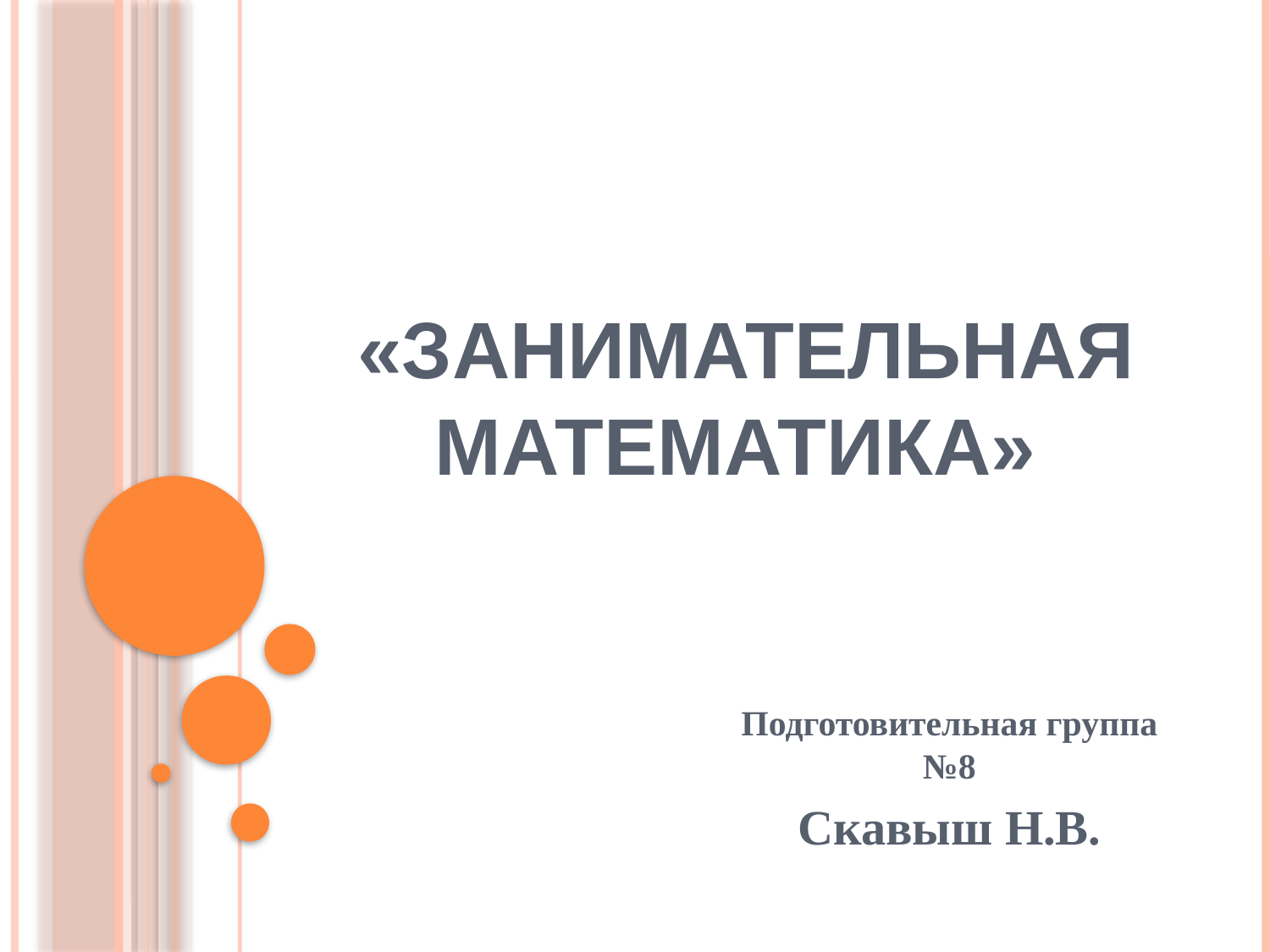

# «Занимательная Математика»
Подготовительная группа №8
Скавыш Н.В.